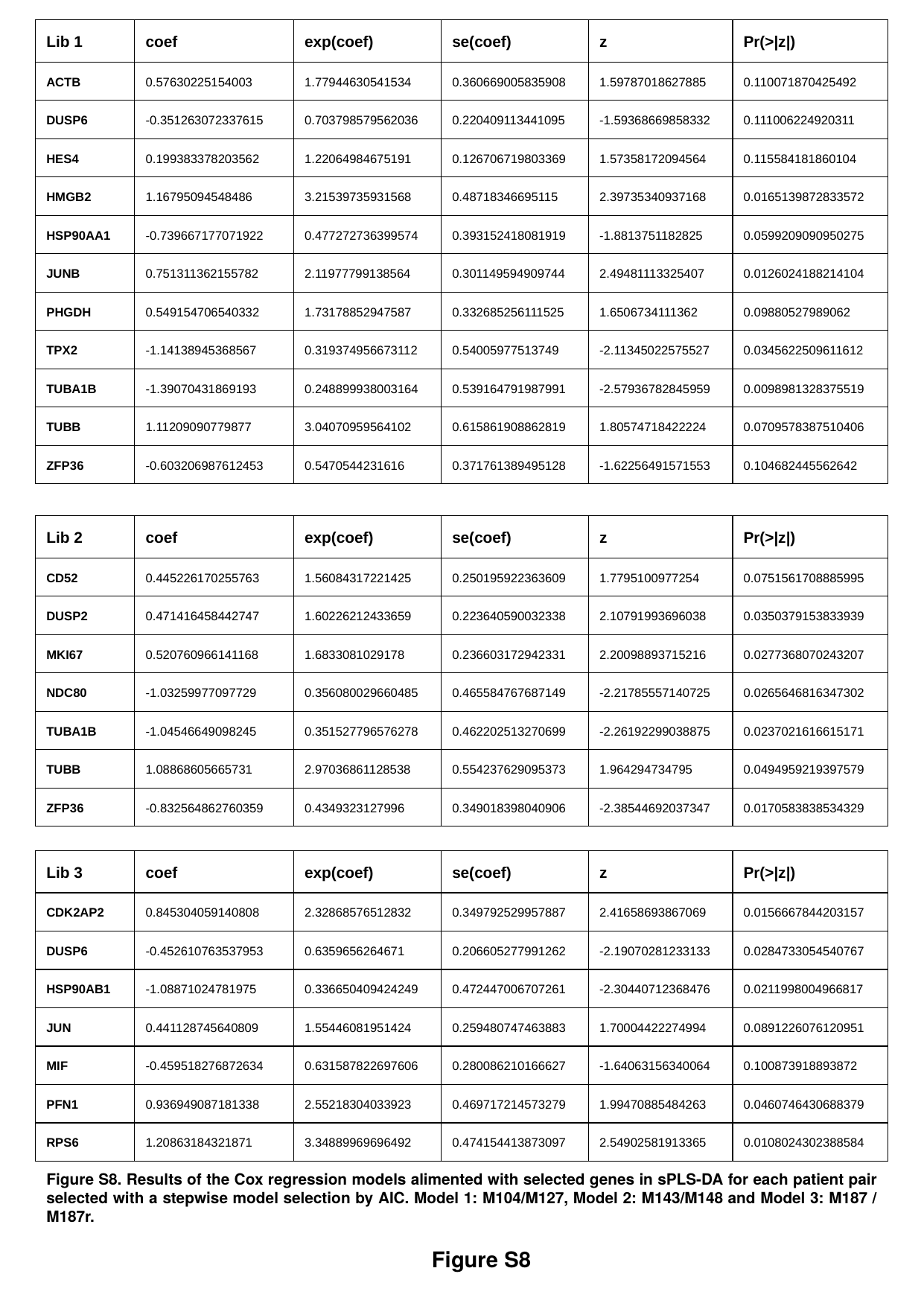

| Lib 1 | coef | exp(coef) | se(coef) | z | Pr(>|z|) |
| --- | --- | --- | --- | --- | --- |
| ACTB | 0.57630225154003 | 1.77944630541534 | 0.360669005835908 | 1.59787018627885 | 0.110071870425492 |
| DUSP6 | -0.351263072337615 | 0.703798579562036 | 0.220409113441095 | -1.59368669858332 | 0.111006224920311 |
| HES4 | 0.199383378203562 | 1.22064984675191 | 0.126706719803369 | 1.57358172094564 | 0.115584181860104 |
| HMGB2 | 1.16795094548486 | 3.21539735931568 | 0.48718346695115 | 2.39735340937168 | 0.0165139872833572 |
| HSP90AA1 | -0.739667177071922 | 0.477272736399574 | 0.393152418081919 | -1.8813751182825 | 0.0599209090950275 |
| JUNB | 0.751311362155782 | 2.11977799138564 | 0.301149594909744 | 2.49481113325407 | 0.0126024188214104 |
| PHGDH | 0.549154706540332 | 1.73178852947587 | 0.332685256111525 | 1.6506734111362 | 0.09880527989062 |
| TPX2 | -1.14138945368567 | 0.319374956673112 | 0.54005977513749 | -2.11345022575527 | 0.0345622509611612 |
| TUBA1B | -1.39070431869193 | 0.248899938003164 | 0.539164791987991 | -2.57936782845959 | 0.0098981328375519 |
| TUBB | 1.11209090779877 | 3.04070959564102 | 0.615861908862819 | 1.80574718422224 | 0.0709578387510406 |
| ZFP36 | -0.603206987612453 | 0.5470544231616 | 0.371761389495128 | -1.62256491571553 | 0.104682445562642 |
| Lib 2 | coef | exp(coef) | se(coef) | z | Pr(>|z|) |
| --- | --- | --- | --- | --- | --- |
| CD52 | 0.445226170255763 | 1.56084317221425 | 0.250195922363609 | 1.7795100977254 | 0.0751561708885995 |
| DUSP2 | 0.471416458442747 | 1.60226212433659 | 0.223640590032338 | 2.10791993696038 | 0.0350379153833939 |
| MKI67 | 0.520760966141168 | 1.6833081029178 | 0.236603172942331 | 2.20098893715216 | 0.0277368070243207 |
| NDC80 | -1.03259977097729 | 0.356080029660485 | 0.465584767687149 | -2.21785557140725 | 0.0265646816347302 |
| TUBA1B | -1.04546649098245 | 0.351527796576278 | 0.462202513270699 | -2.26192299038875 | 0.0237021616615171 |
| TUBB | 1.08868605665731 | 2.97036861128538 | 0.554237629095373 | 1.964294734795 | 0.0494959219397579 |
| ZFP36 | -0.832564862760359 | 0.4349323127996 | 0.349018398040906 | -2.38544692037347 | 0.0170583838534329 |
| Lib 3 | coef | exp(coef) | se(coef) | z | Pr(>|z|) |
| --- | --- | --- | --- | --- | --- |
| CDK2AP2 | 0.845304059140808 | 2.32868576512832 | 0.349792529957887 | 2.41658693867069 | 0.0156667844203157 |
| DUSP6 | -0.452610763537953 | 0.6359656264671 | 0.206605277991262 | -2.19070281233133 | 0.0284733054540767 |
| HSP90AB1 | -1.08871024781975 | 0.336650409424249 | 0.472447006707261 | -2.30440712368476 | 0.0211998004966817 |
| JUN | 0.441128745640809 | 1.55446081951424 | 0.259480747463883 | 1.70004422274994 | 0.0891226076120951 |
| MIF | -0.459518276872634 | 0.631587822697606 | 0.280086210166627 | -1.64063156340064 | 0.100873918893872 |
| PFN1 | 0.936949087181338 | 2.55218304033923 | 0.469717214573279 | 1.99470885484263 | 0.0460746430688379 |
| RPS6 | 1.20863184321871 | 3.34889969696492 | 0.474154413873097 | 2.54902581913365 | 0.0108024302388584 |
Figure S8. Results of the Cox regression models alimented with selected genes in sPLS-DA for each patient pair selected with a stepwise model selection by AIC. Model 1: M104/M127, Model 2: M143/M148 and Model 3: M187 / M187r.
Figure S8